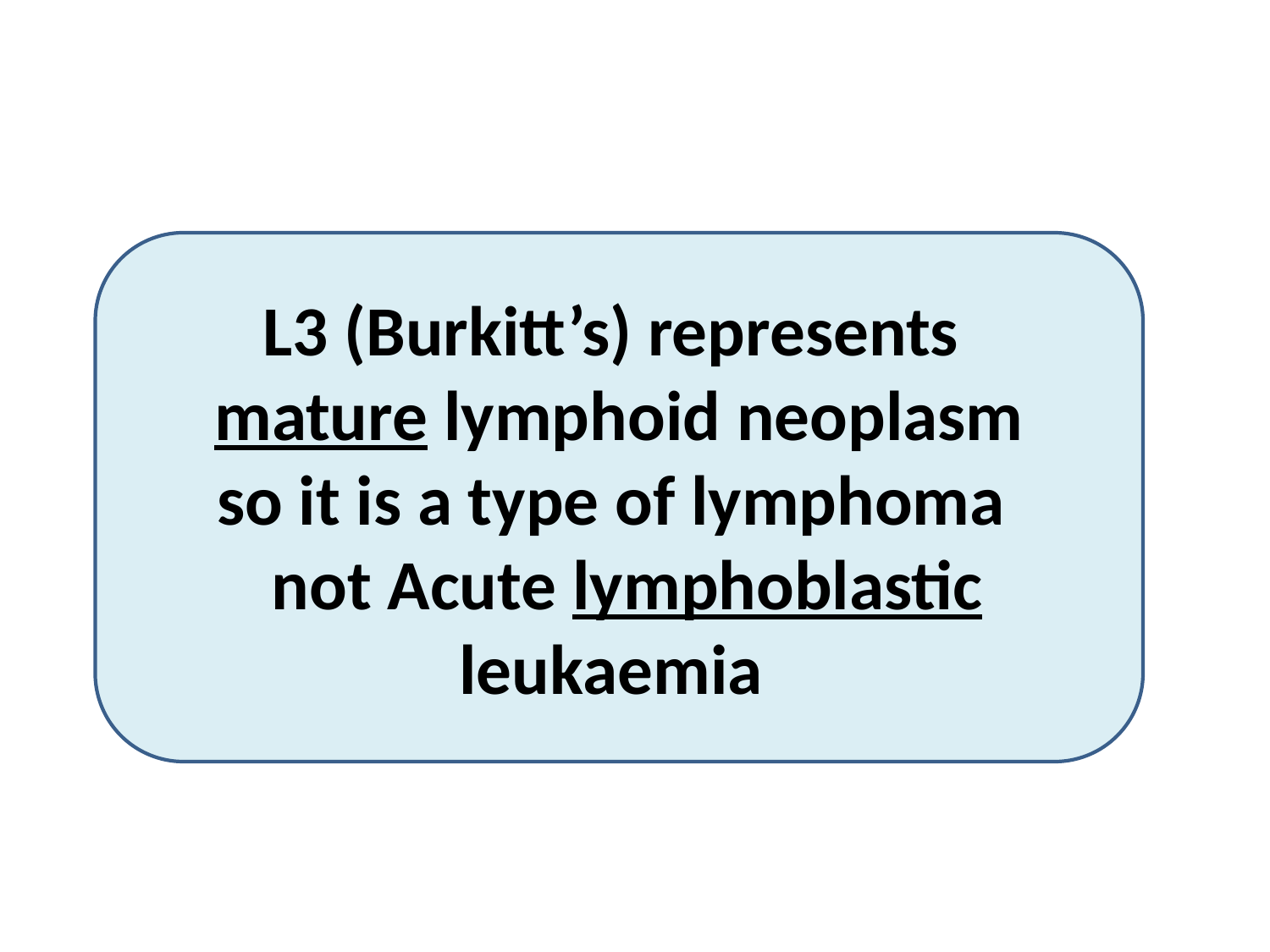

L3 (Burkitt’s) represents
mature lymphoid neoplasm
so it is a type of lymphoma
 not Acute lymphoblastic leukaemia